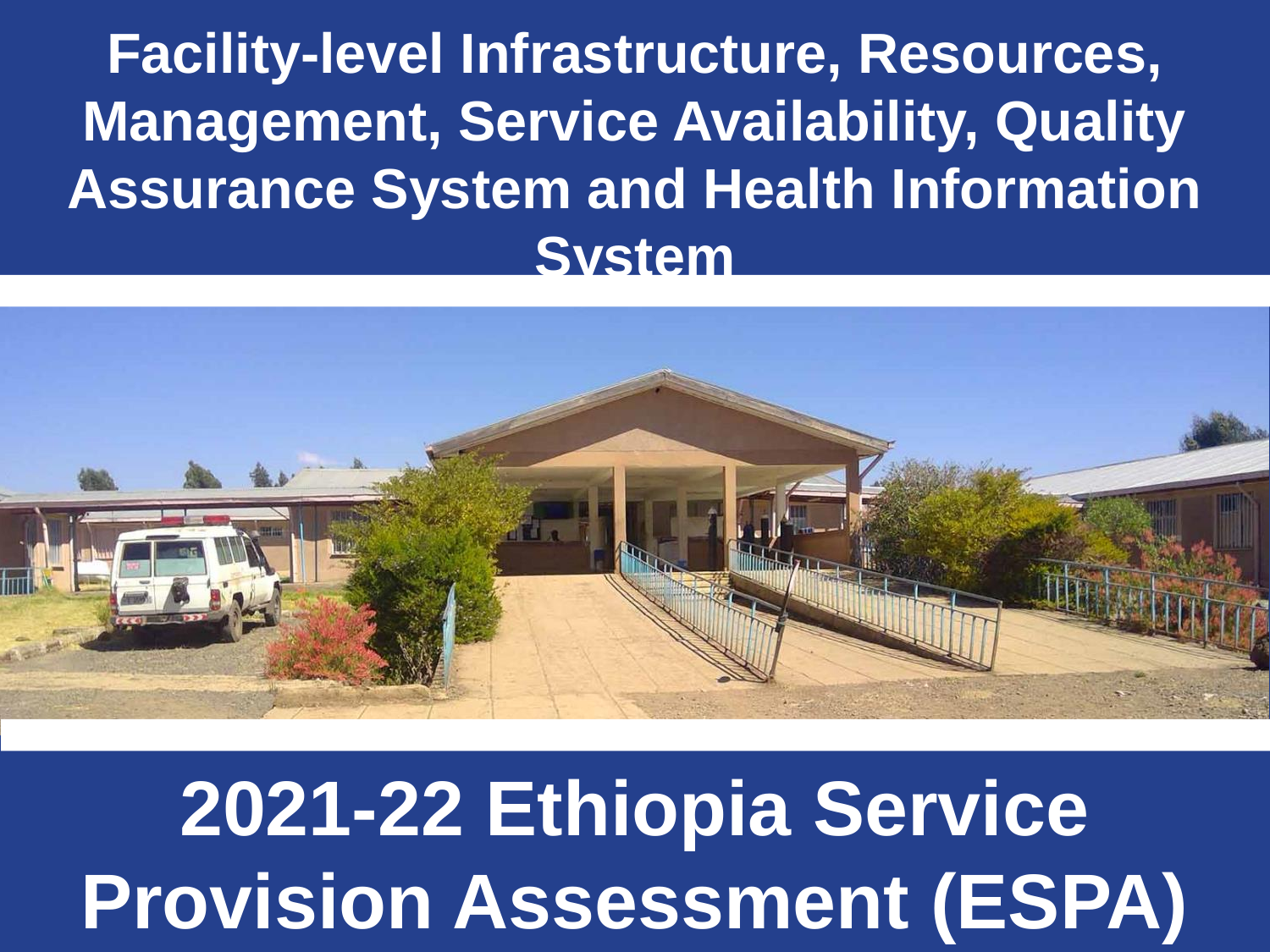

Facility-level Infrastructure, Resources, Management, Service Availability, Quality Assurance System and Health Information System